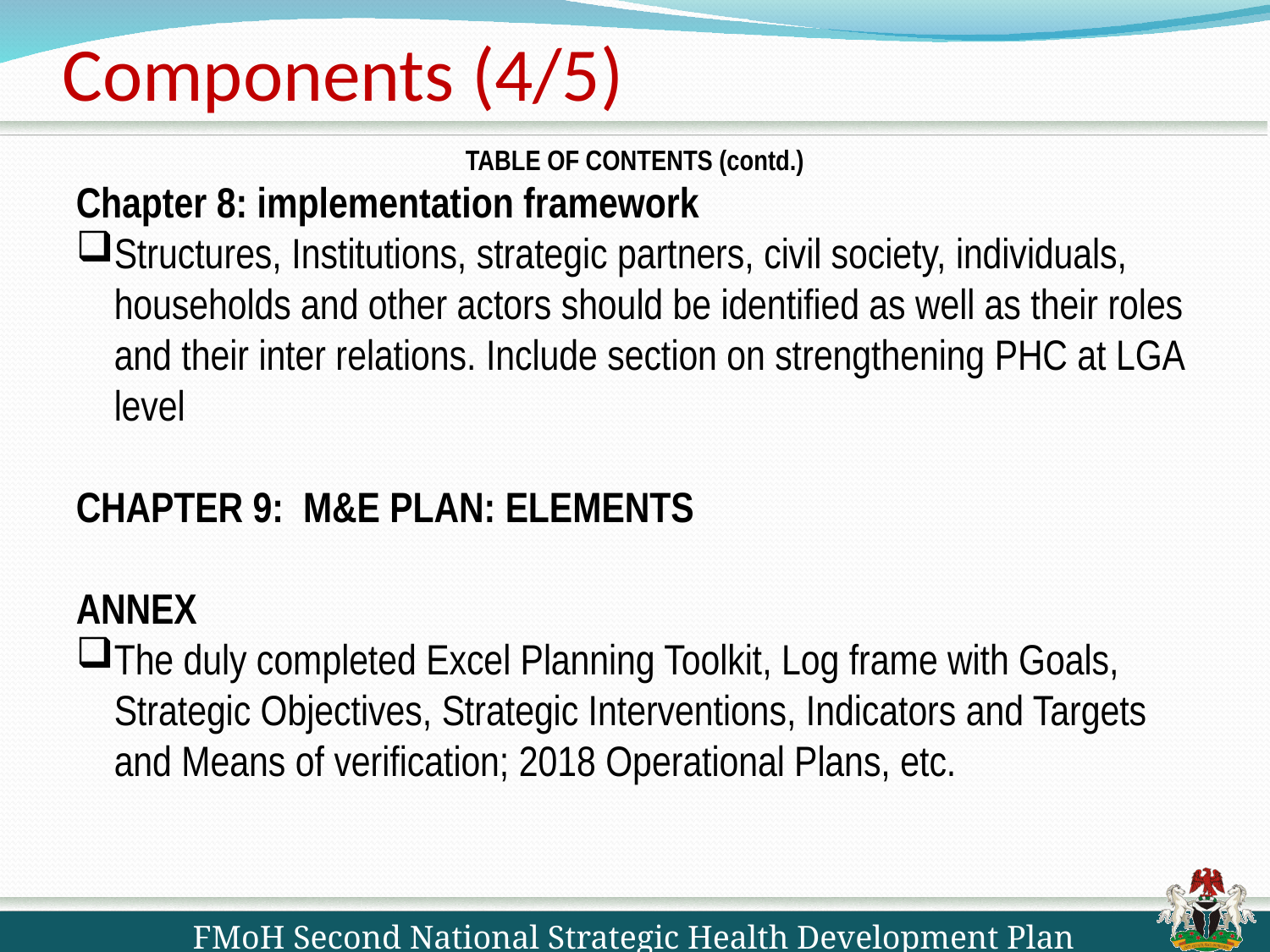

# Components (4/5)
TABLE OF CONTENTS (contd.)
Chapter 8: implementation framework
Structures, Institutions, strategic partners, civil society, individuals, households and other actors should be identified as well as their roles and their inter relations. Include section on strengthening PHC at LGA level

CHAPTER 9:  M&E PLAN: ELEMENTS

ANNEX
The duly completed Excel Planning Toolkit, Log frame with Goals, Strategic Objectives, Strategic Interventions, Indicators and Targets and Means of verification; 2018 Operational Plans, etc.